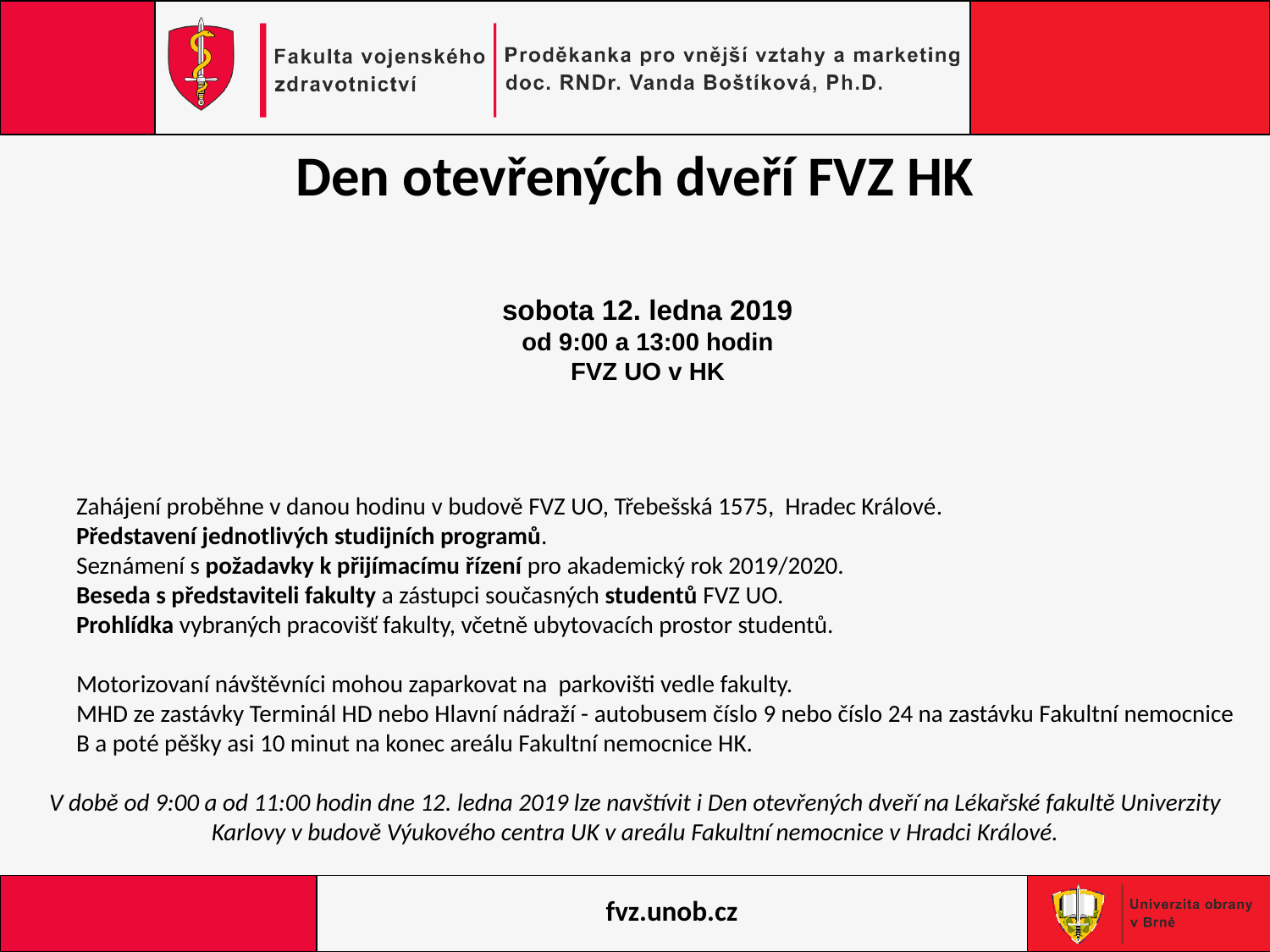

Den otevřených dveří FVZ HK

Zahájení proběhne v danou hodinu v budově FVZ UO, Třebešská 1575,  Hradec Králové.
Představení jednotlivých studijních programů.
Seznámení s požadavky k přijímacímu řízení pro akademický rok 2019/2020.
Beseda s představiteli fakulty a zástupci současných studentů FVZ UO.
Prohlídka vybraných pracovišť fakulty, včetně ubytovacích prostor studentů.

Motorizovaní návštěvníci mohou zaparkovat na  parkovišti vedle fakulty.
MHD ze zastávky Terminál HD nebo Hlavní nádraží - autobusem číslo 9 nebo číslo 24 na zastávku Fakultní nemocnice    B a poté pěšky asi 10 minut na konec areálu Fakultní nemocnice HK.

V době od 9:00 a od 11:00 hodin dne 12. ledna 2019 lze navštívit i Den otevřených dveří na Lékařské fakultě Univerzity Karlovy v budově Výukového centra UK v areálu Fakultní nemocnice v Hradci Králové.
sobota 12. ledna 2019
od 9:00 a 13:00 hodin
FVZ UO v HK